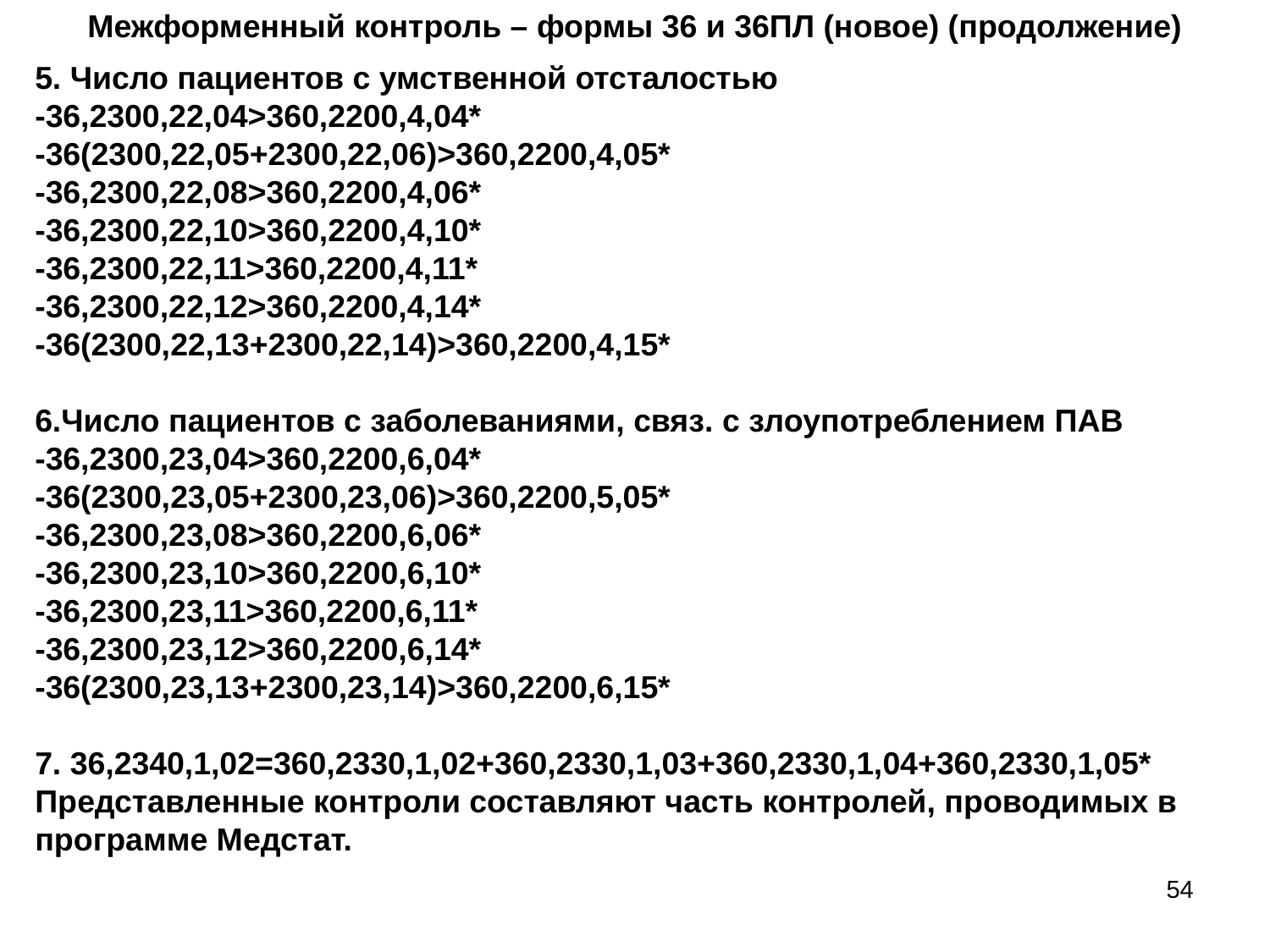

Межформенный контроль – формы 36 и 36ПЛ (новое) (продолжение)
5. Число пациентов с умственной отсталостью
-36,2300,22,04>360,2200,4,04*
-36(2300,22,05+2300,22,06)>360,2200,4,05*
-36,2300,22,08>360,2200,4,06*
-36,2300,22,10>360,2200,4,10*
-36,2300,22,11>360,2200,4,11*
-36,2300,22,12>360,2200,4,14*
-36(2300,22,13+2300,22,14)>360,2200,4,15*

6.Число пациентов с заболеваниями, связ. с злоупотреблением ПАВ
-36,2300,23,04>360,2200,6,04*
-36(2300,23,05+2300,23,06)>360,2200,5,05*
-36,2300,23,08>360,2200,6,06*
-36,2300,23,10>360,2200,6,10*
-36,2300,23,11>360,2200,6,11*
-36,2300,23,12>360,2200,6,14*
-36(2300,23,13+2300,23,14)>360,2200,6,15*

7. 36,2340,1,02=360,2330,1,02+360,2330,1,03+360,2330,1,04+360,2330,1,05*
Представленные контроли составляют часть контролей, проводимых в программе Медстат.
54